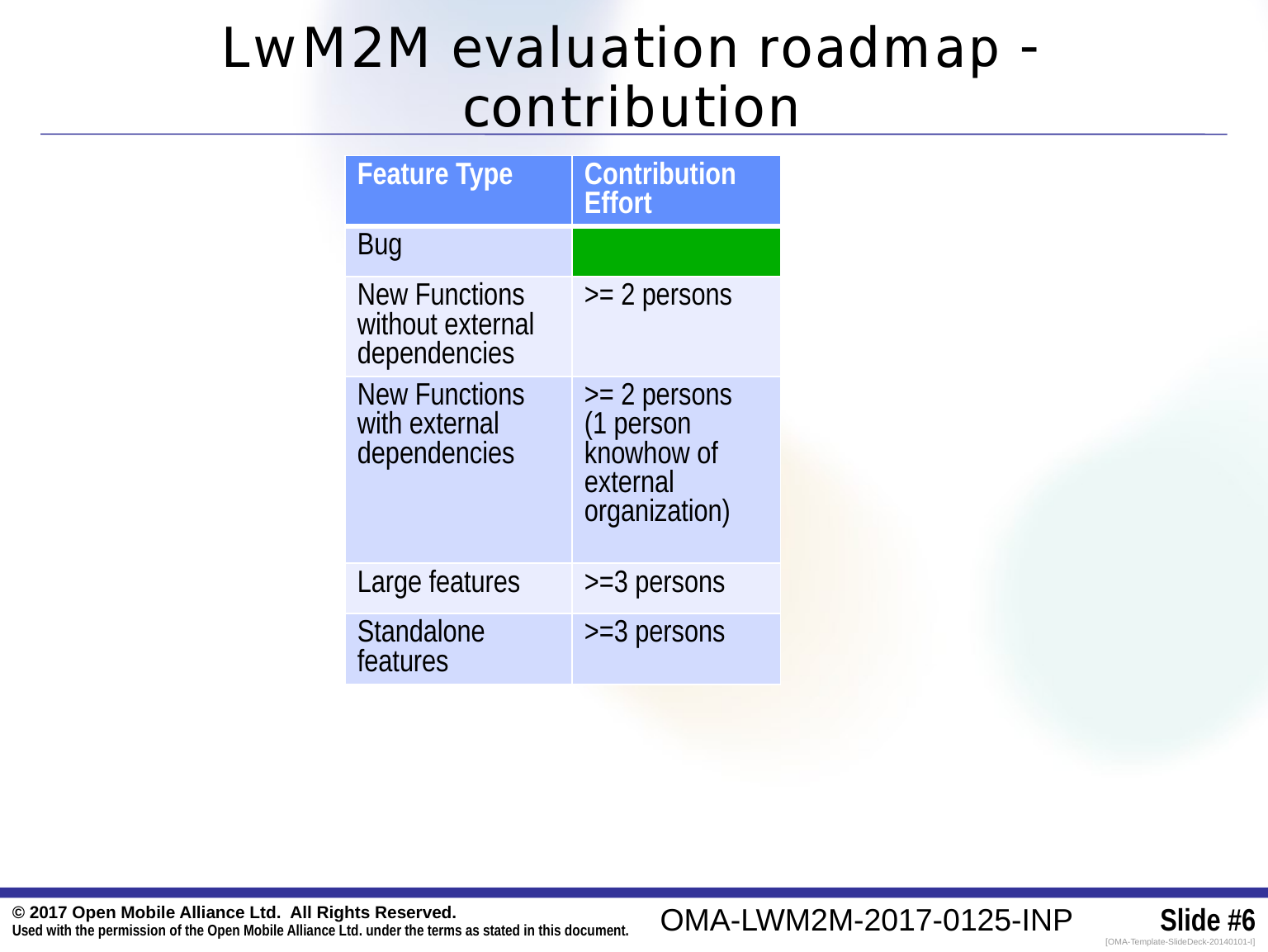

# LwM2M evaluation roadmap - contribution
| Feature Type | Contribution Effort |
| --- | --- |
| Bug |  |
| New Functions without external dependencies | >= 2 persons |
| New Functions with external dependencies | >= 2 persons (1 person knowhow of external organization) |
| Large features | >=3 persons |
| Standalone features | >=3 persons |